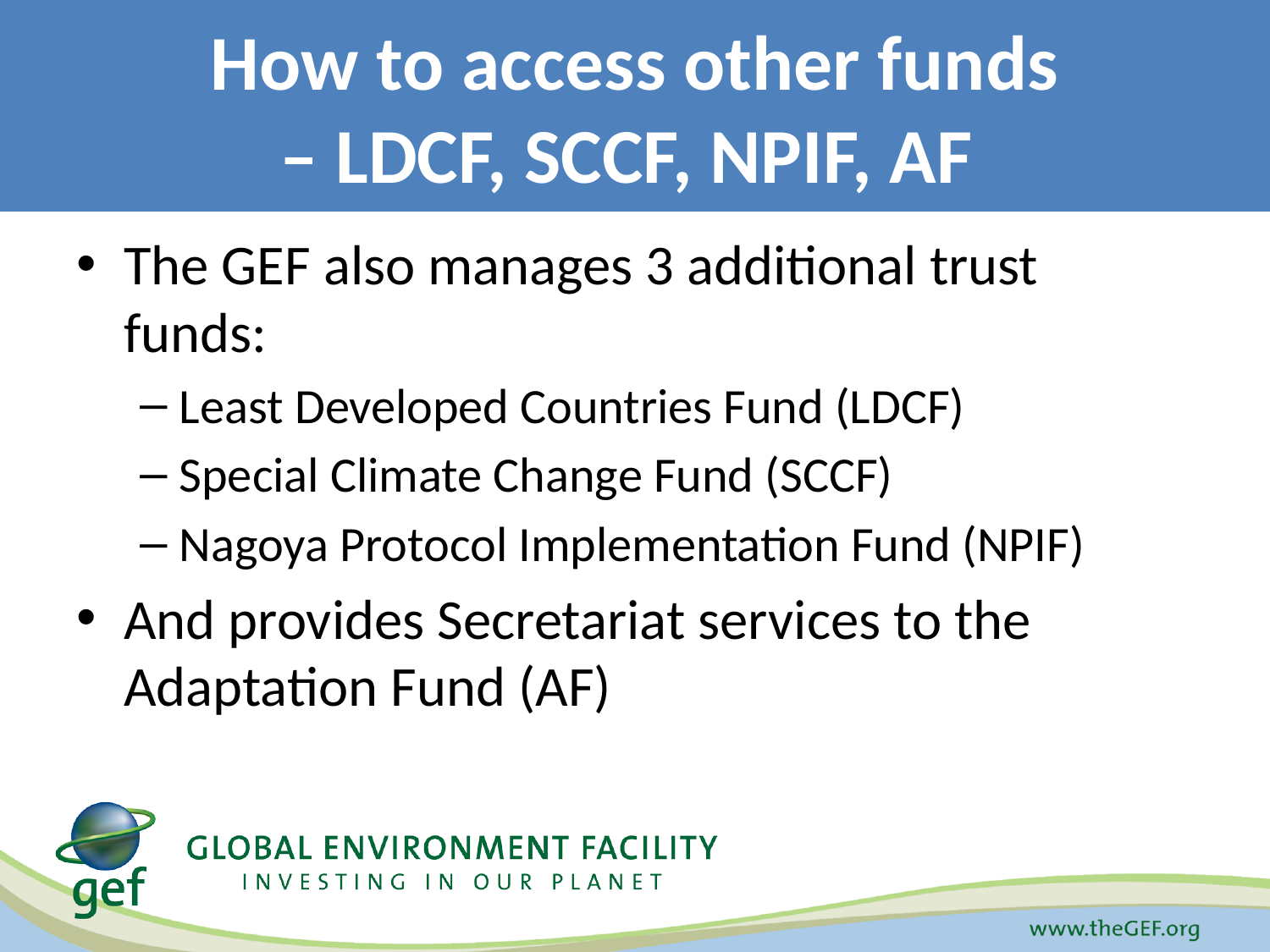

# How to access other funds – LDCF, SCCF, NPIF, AF
The GEF also manages 3 additional trust funds:
Least Developed Countries Fund (LDCF)
Special Climate Change Fund (SCCF)
Nagoya Protocol Implementation Fund (NPIF)
And provides Secretariat services to the Adaptation Fund (AF)